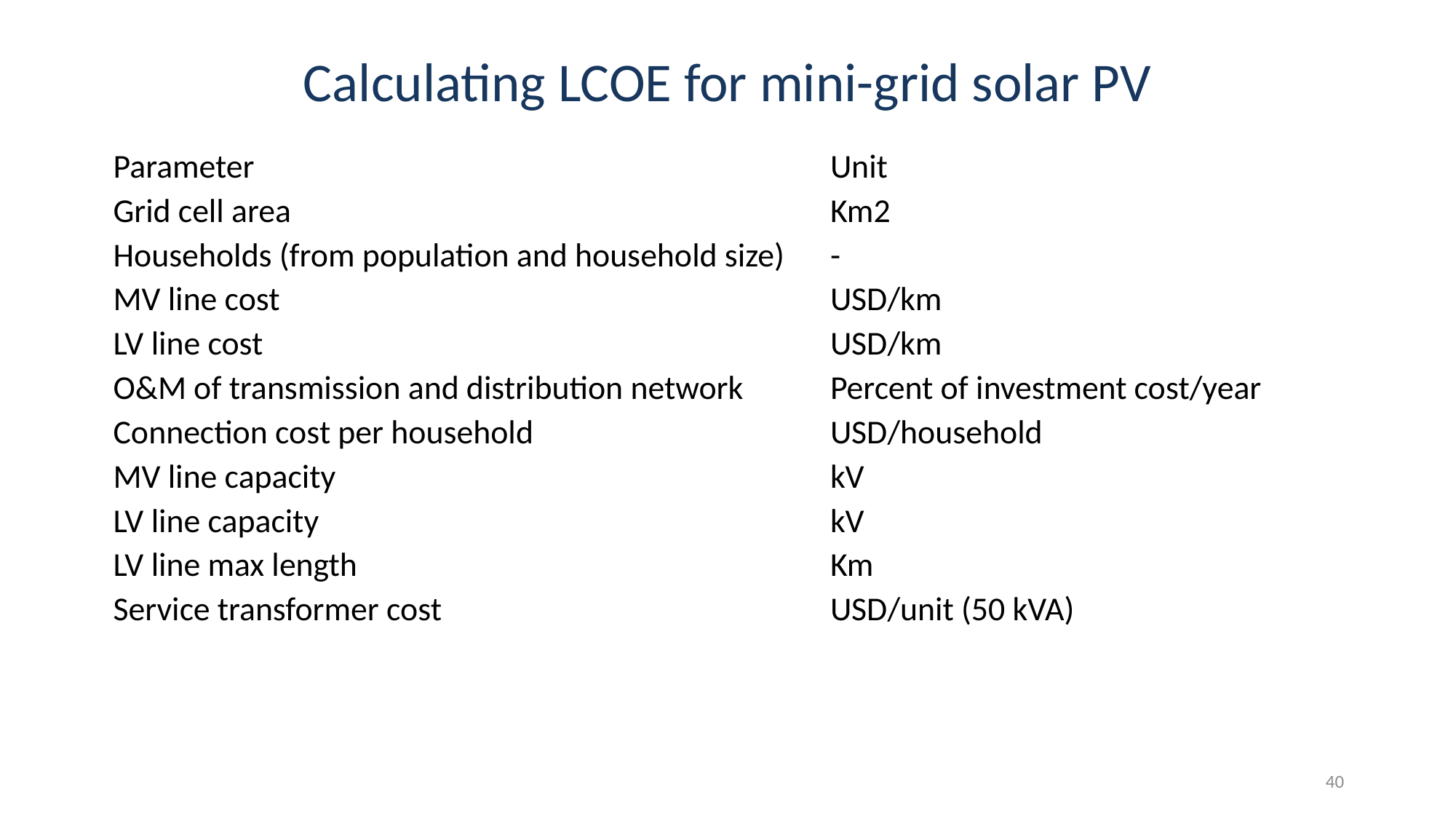

# Calculating LCOE for mini-grid solar PV
| Parameter | Unit |
| --- | --- |
| Grid cell area | Km2 |
| Households (from population and household size) | - |
| MV line cost | USD/km |
| LV line cost | USD/km |
| O&M of transmission and distribution network | Percent of investment cost/year |
| Connection cost per household | USD/household |
| MV line capacity | kV |
| LV line capacity | kV |
| LV line max length | Km |
| Service transformer cost | USD/unit (50 kVA) |
40